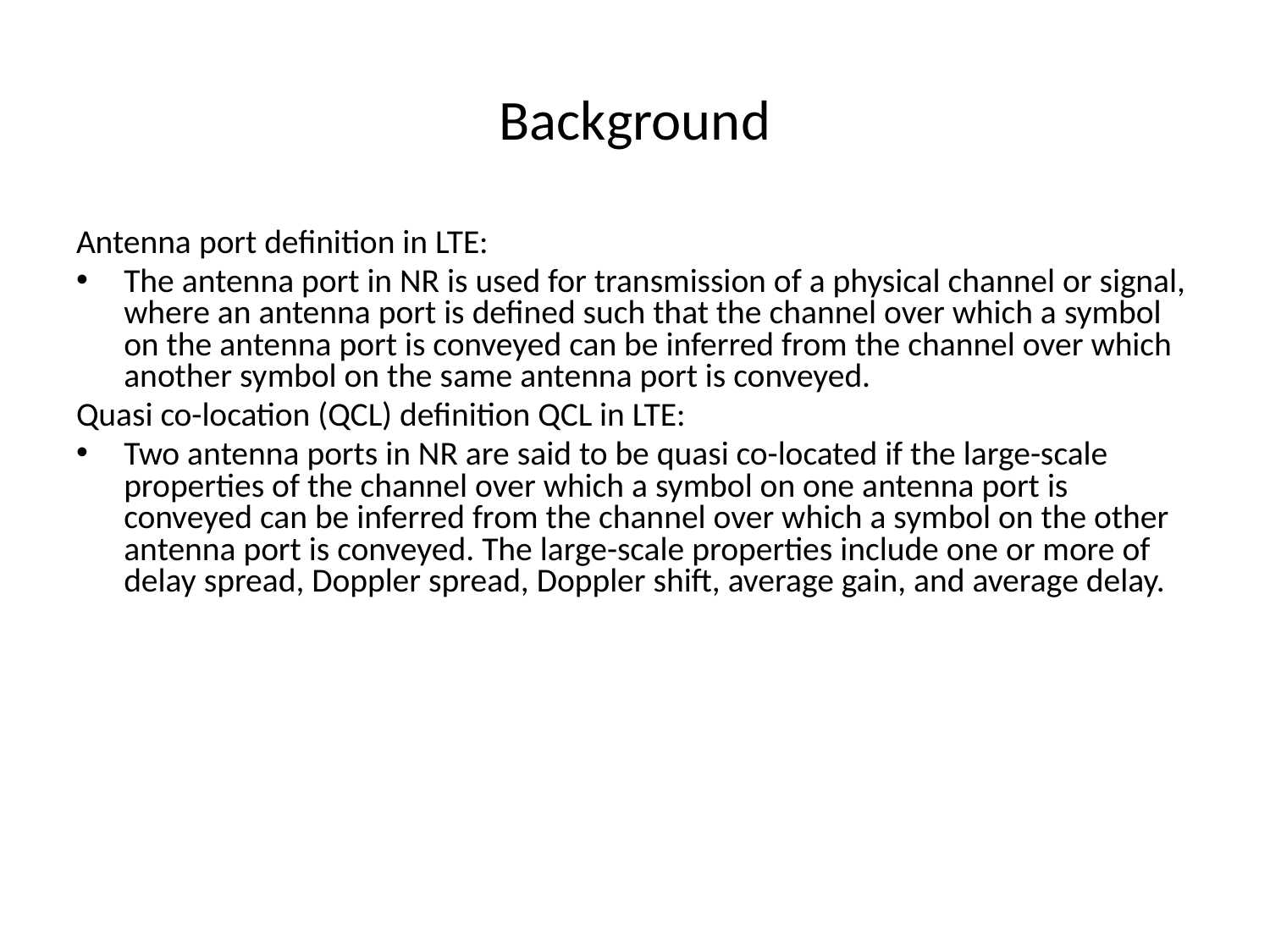

# Background
Antenna port definition in LTE:
The antenna port in NR is used for transmission of a physical channel or signal, where an antenna port is defined such that the channel over which a symbol on the antenna port is conveyed can be inferred from the channel over which another symbol on the same antenna port is conveyed.
Quasi co-location (QCL) definition QCL in LTE:
Two antenna ports in NR are said to be quasi co-located if the large-scale properties of the channel over which a symbol on one antenna port is conveyed can be inferred from the channel over which a symbol on the other antenna port is conveyed. The large-scale properties include one or more of delay spread, Doppler spread, Doppler shift, average gain, and average delay.